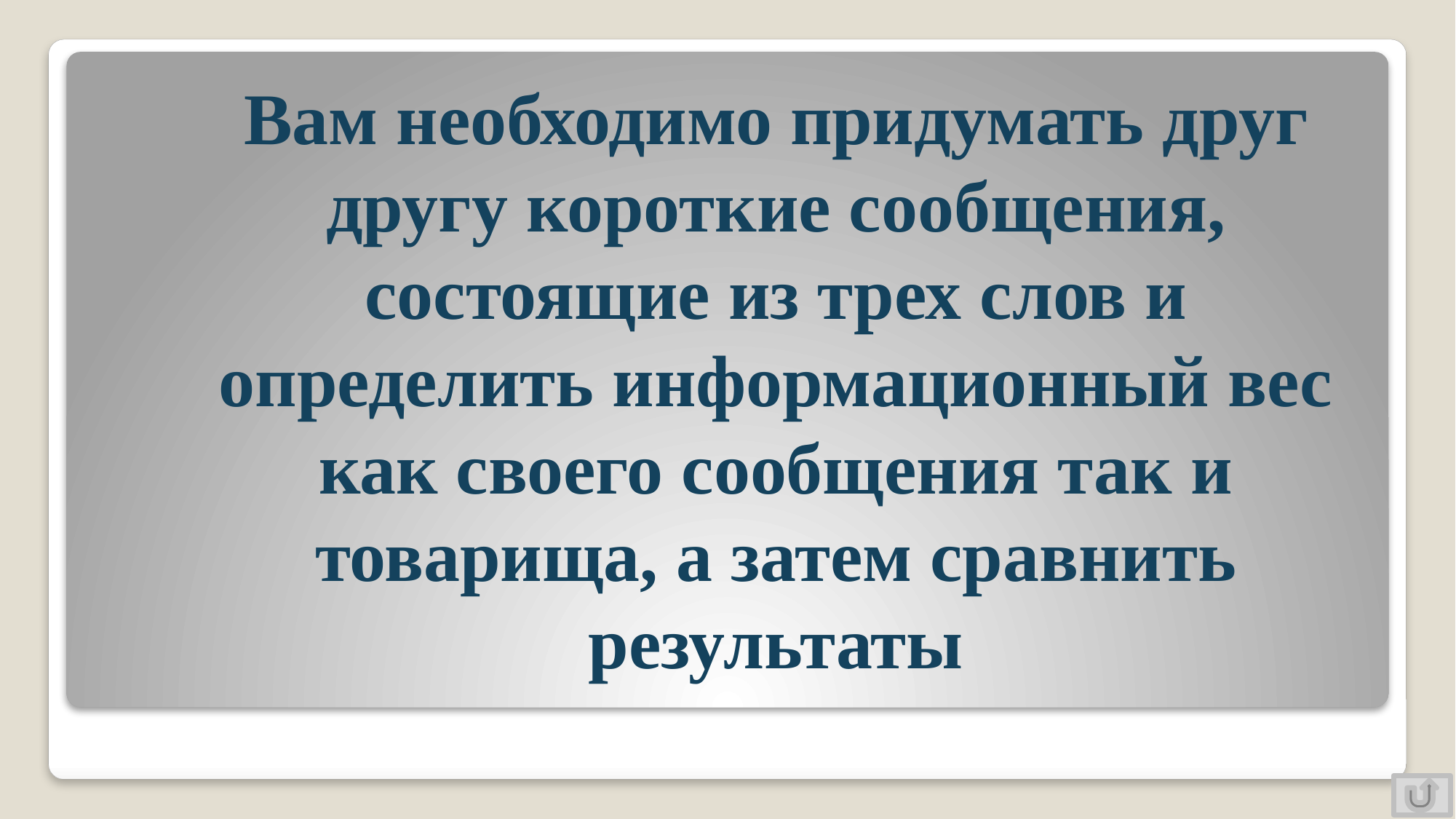

Вам необходимо придумать друг другу короткие сообщения, состоящие из трех слов и определить информационный вес как своего сообщения так и товарища, а затем сравнить результаты